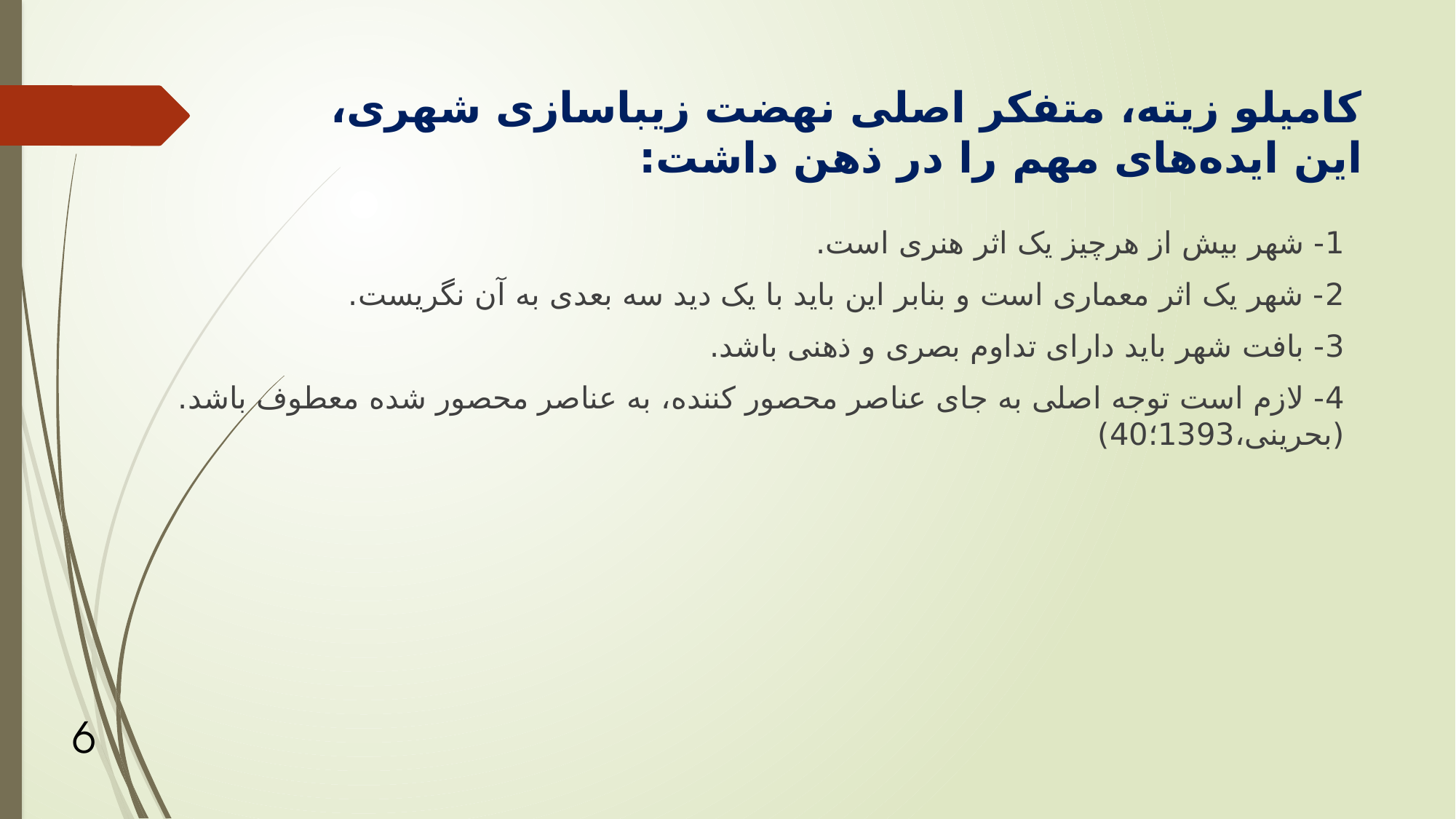

# کامیلو زیته، متفکر اصلی نهضت زیباسازی شهری، این ایده‌های مهم را در ذهن داشت:
1- شهر بیش از هرچیز یک اثر هنری است.
2- شهر یک اثر معماری است و بنابر این باید با یک دید سه بعدی به آن نگریست.
3- بافت شهر باید دارای تداوم بصری و ذهنی باشد.
4- لازم است توجه اصلی به جای عناصر محصور کننده، به عناصر محصور شده معطوف باشد. (بحرینی،1393؛40)

6